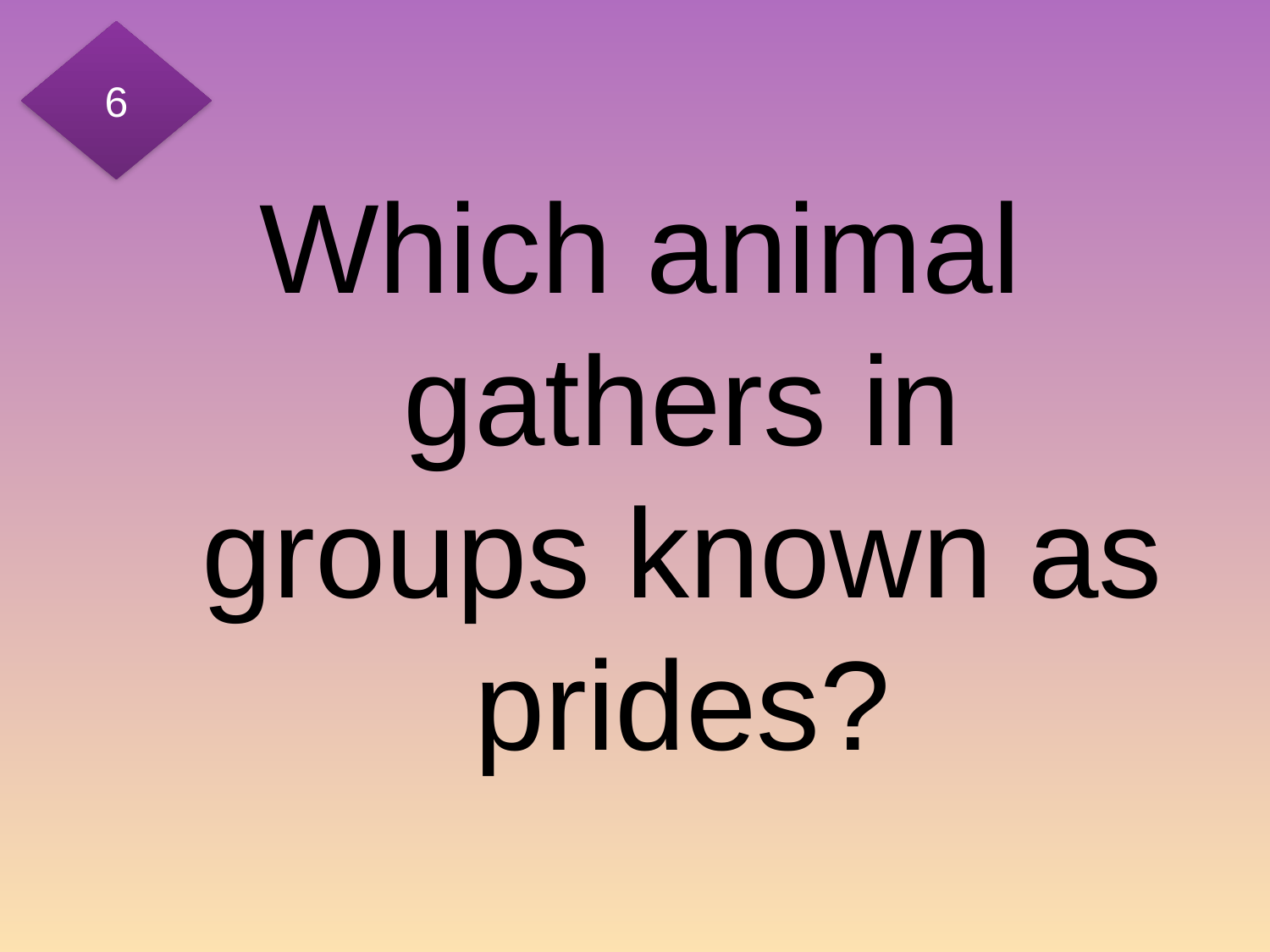

6
# Which animal gathers in groups known as prides?